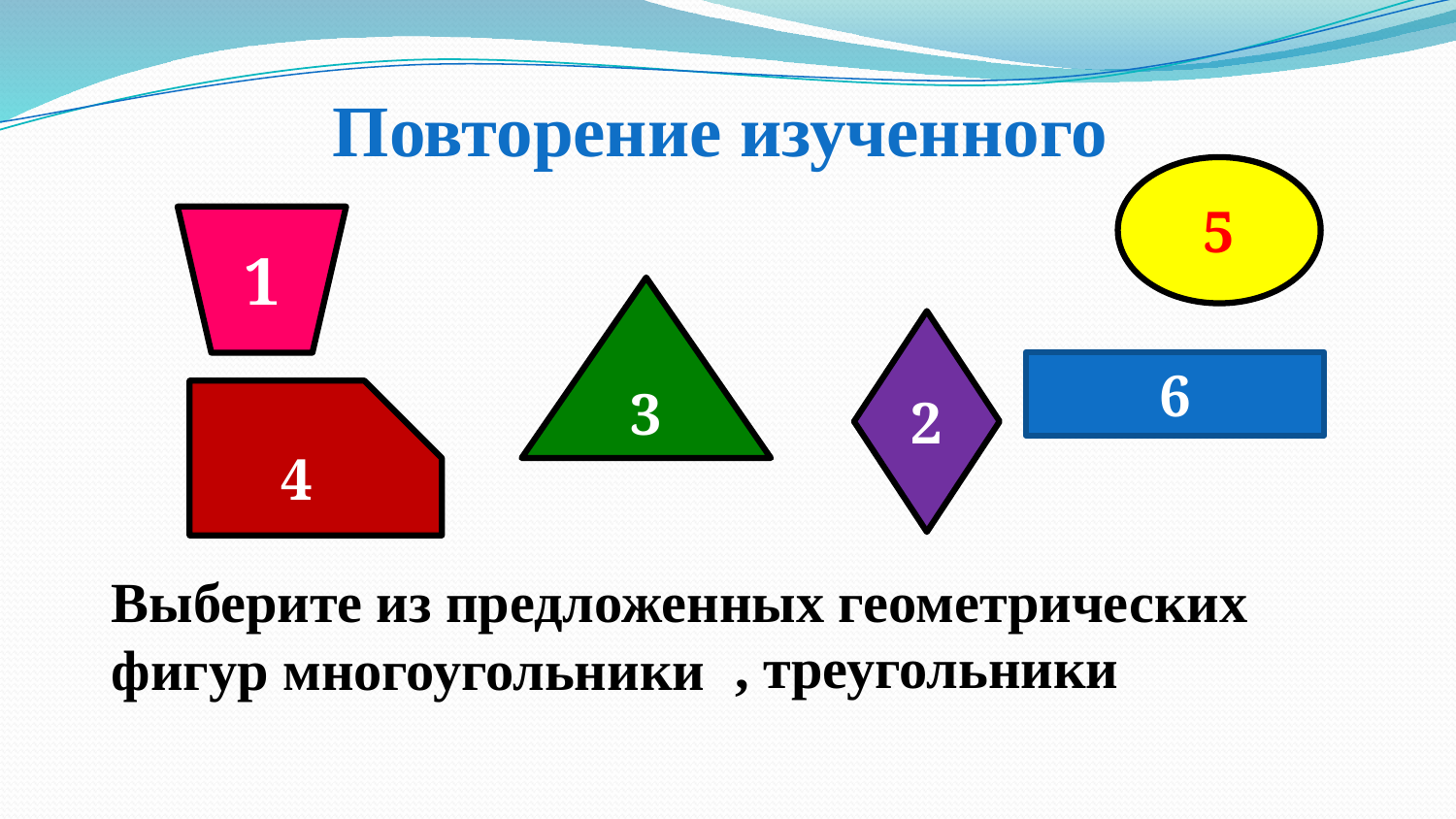

Повторение изученного
5
1
3
2
6
4
Выберите из предложенных геометрических фигур многоугольники
, треугольники